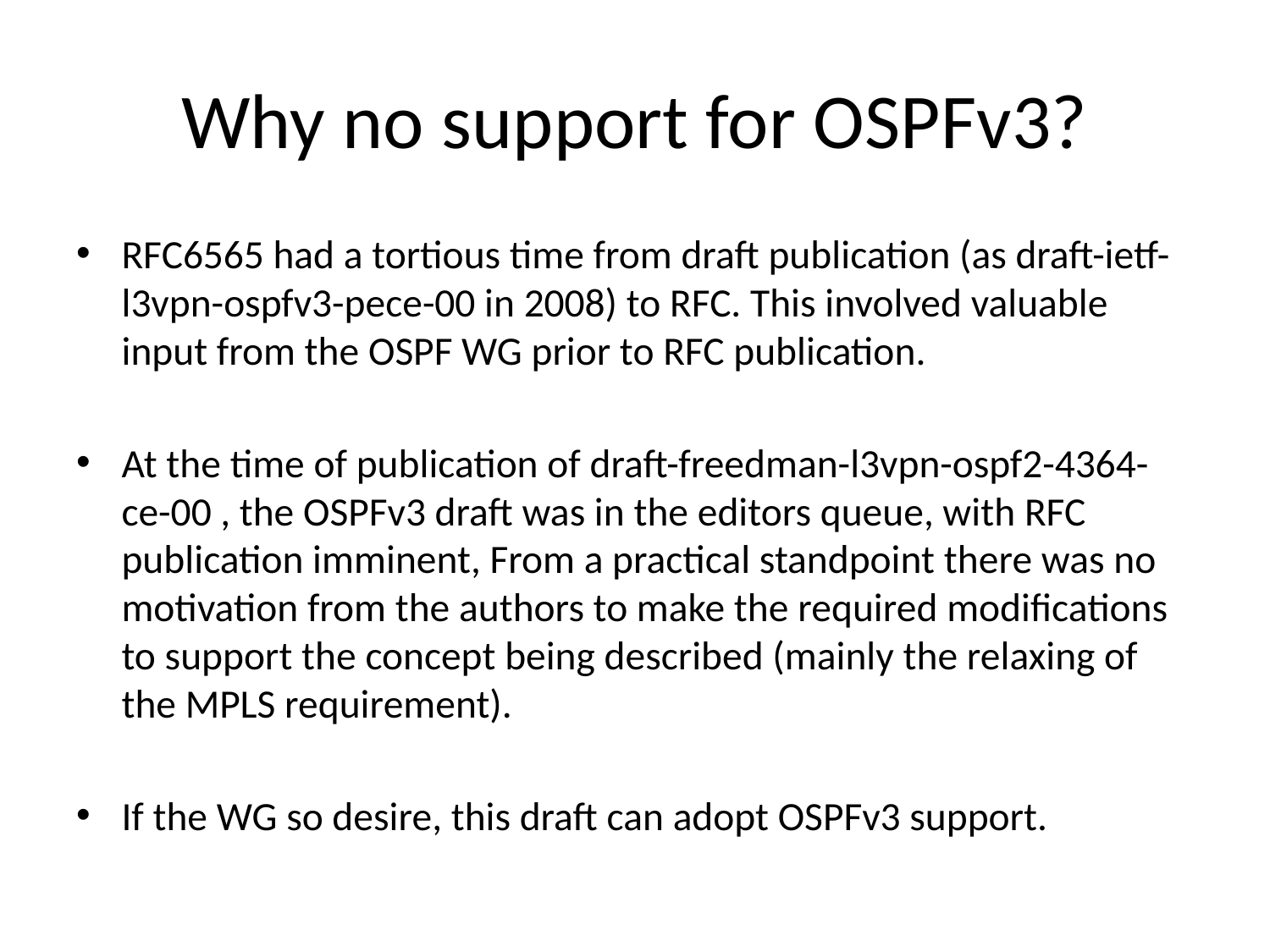

# Why no support for OSPFv3?
RFC6565 had a tortious time from draft publication (as draft-ietf-l3vpn-ospfv3-pece-00 in 2008) to RFC. This involved valuable input from the OSPF WG prior to RFC publication.

At the time of publication of draft-freedman-l3vpn-ospf2-4364-ce-00 , the OSPFv3 draft was in the editors queue, with RFC publication imminent, From a practical standpoint there was no motivation from the authors to make the required modifications to support the concept being described (mainly the relaxing of the MPLS requirement).

If the WG so desire, this draft can adopt OSPFv3 support.